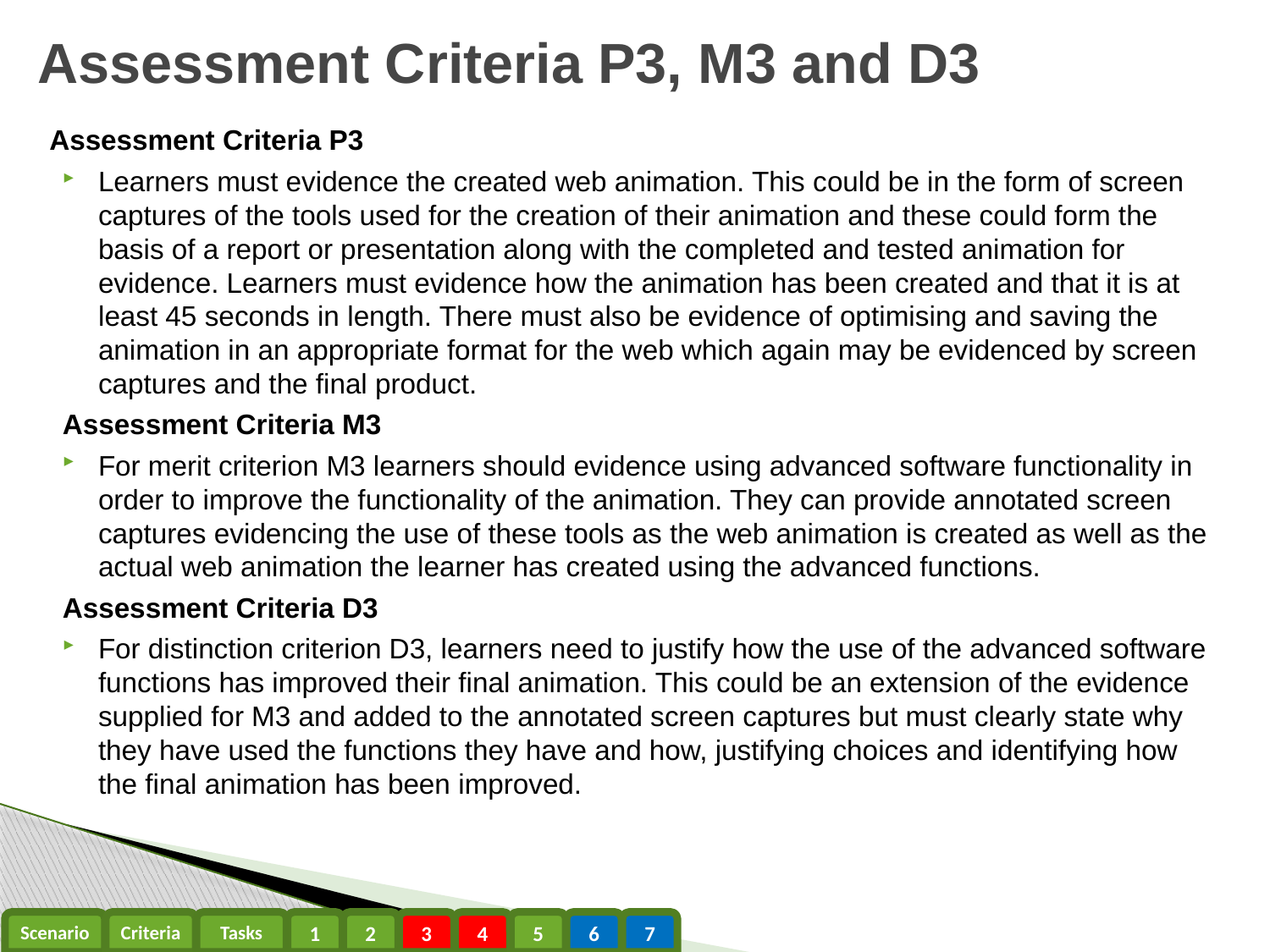

# Assessment Criteria P3, M3 and D3
Assessment Criteria P3
Learners must evidence the created web animation. This could be in the form of screen captures of the tools used for the creation of their animation and these could form the basis of a report or presentation along with the completed and tested animation for evidence. Learners must evidence how the animation has been created and that it is at least 45 seconds in length. There must also be evidence of optimising and saving the animation in an appropriate format for the web which again may be evidenced by screen captures and the final product.
Assessment Criteria M3
For merit criterion M3 learners should evidence using advanced software functionality in order to improve the functionality of the animation. They can provide annotated screen captures evidencing the use of these tools as the web animation is created as well as the actual web animation the learner has created using the advanced functions.
Assessment Criteria D3
For distinction criterion D3, learners need to justify how the use of the advanced software functions has improved their final animation. This could be an extension of the evidence supplied for M3 and added to the annotated screen captures but must clearly state why they have used the functions they have and how, justifying choices and identifying how the final animation has been improved.